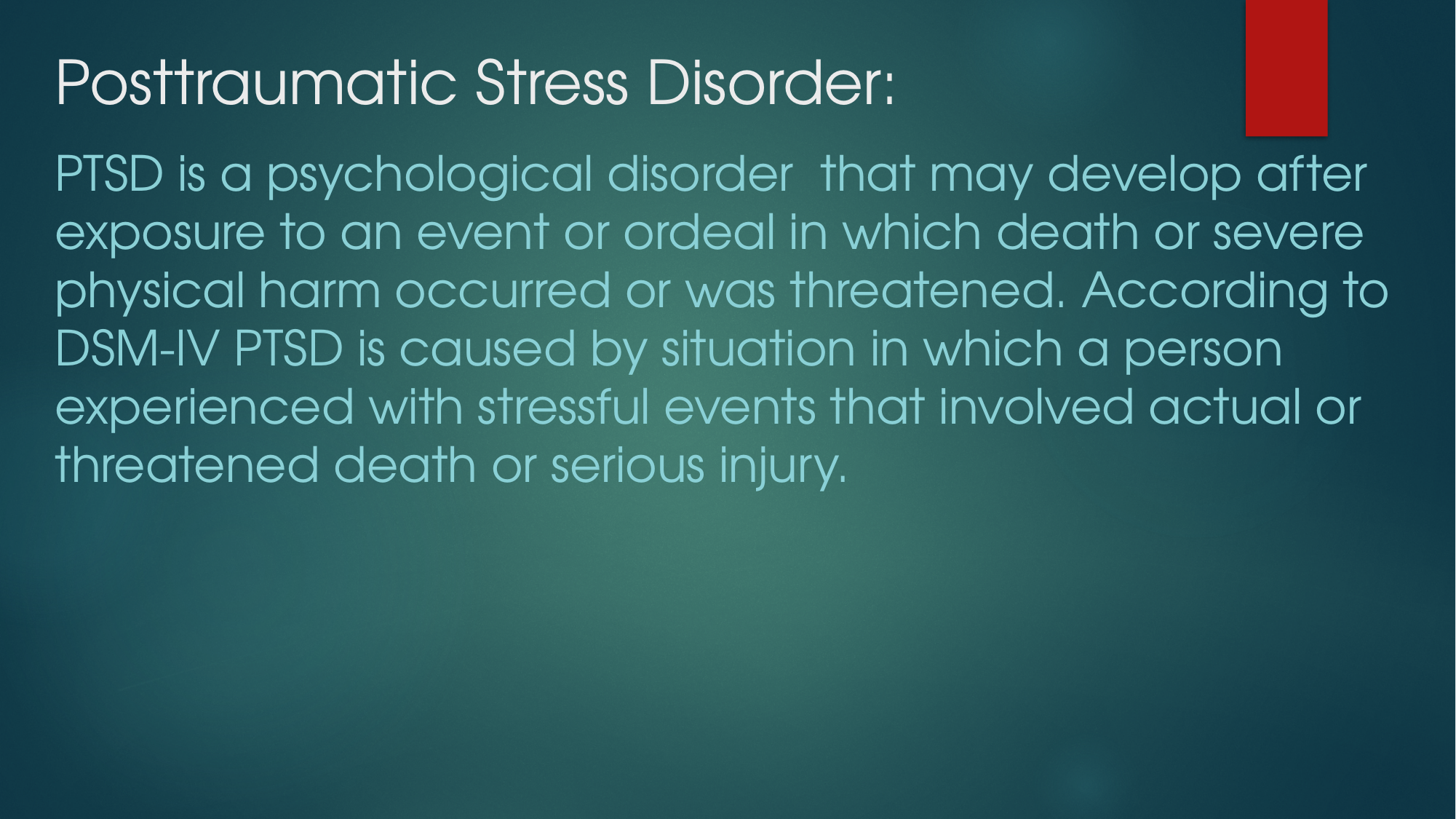

# Posttraumatic Stress Disorder:
PTSD is a psychological disorder  that may develop after exposure to an event or ordeal in which death or severe physical harm occurred or was threatened. According to DSM-IV PTSD is caused by situation in which a person experienced with stressful events that involved actual or threatened death or serious injury.